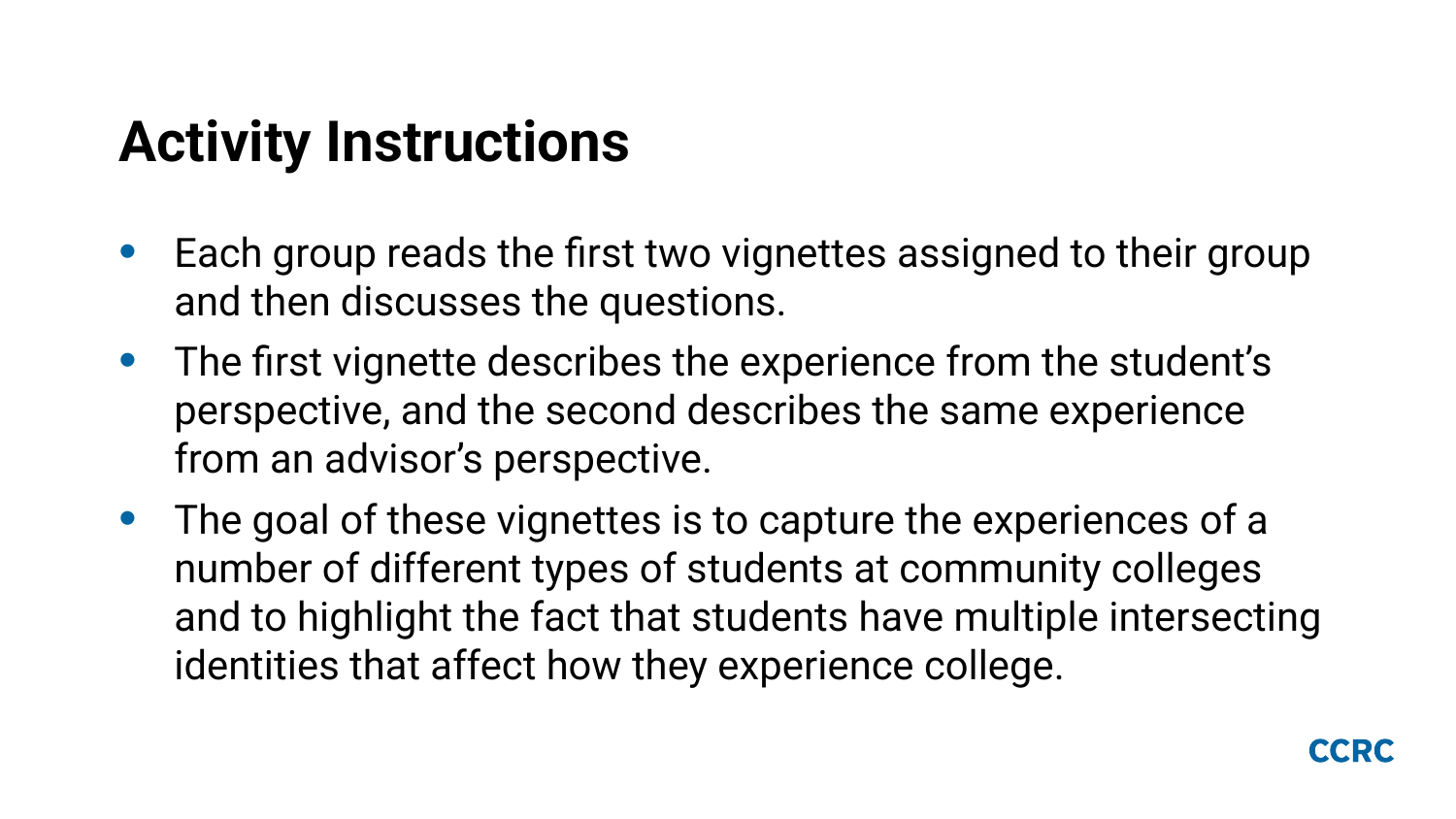

# Activity Instructions
Each group reads the first two vignettes assigned to their group and then discusses the questions.
The first vignette describes the experience from the student’s perspective, and the second describes the same experience from an advisor’s perspective.
The goal of these vignettes is to capture the experiences of a number of different types of students at community colleges and to highlight the fact that students have multiple intersecting identities that affect how they experience college.